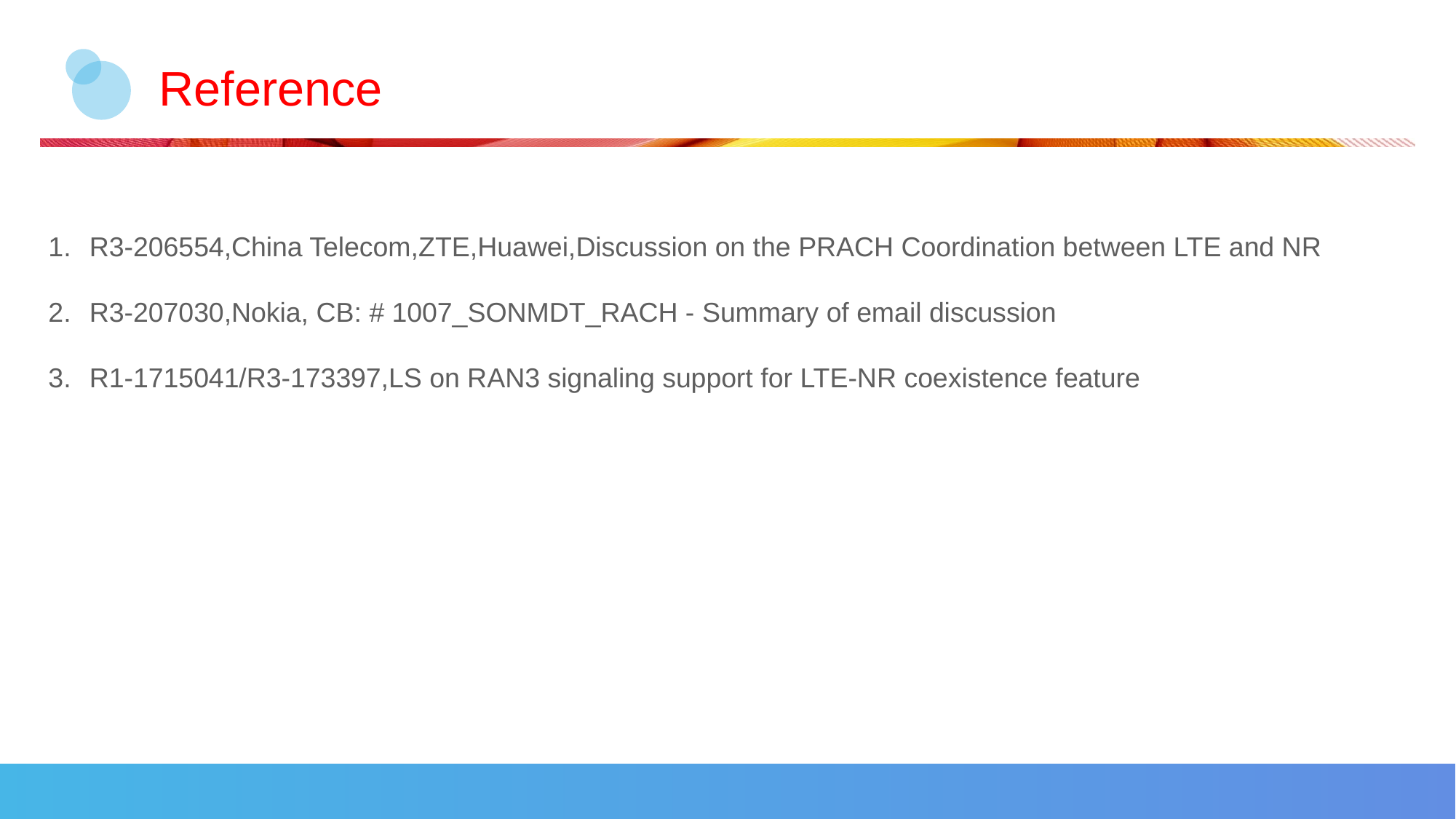

# Reference
R3-206554,China Telecom,ZTE,Huawei,Discussion on the PRACH Coordination between LTE and NR
R3-207030,Nokia, CB: # 1007_SONMDT_RACH - Summary of email discussion
R1-1715041/R3-173397,LS on RAN3 signaling support for LTE-NR coexistence feature